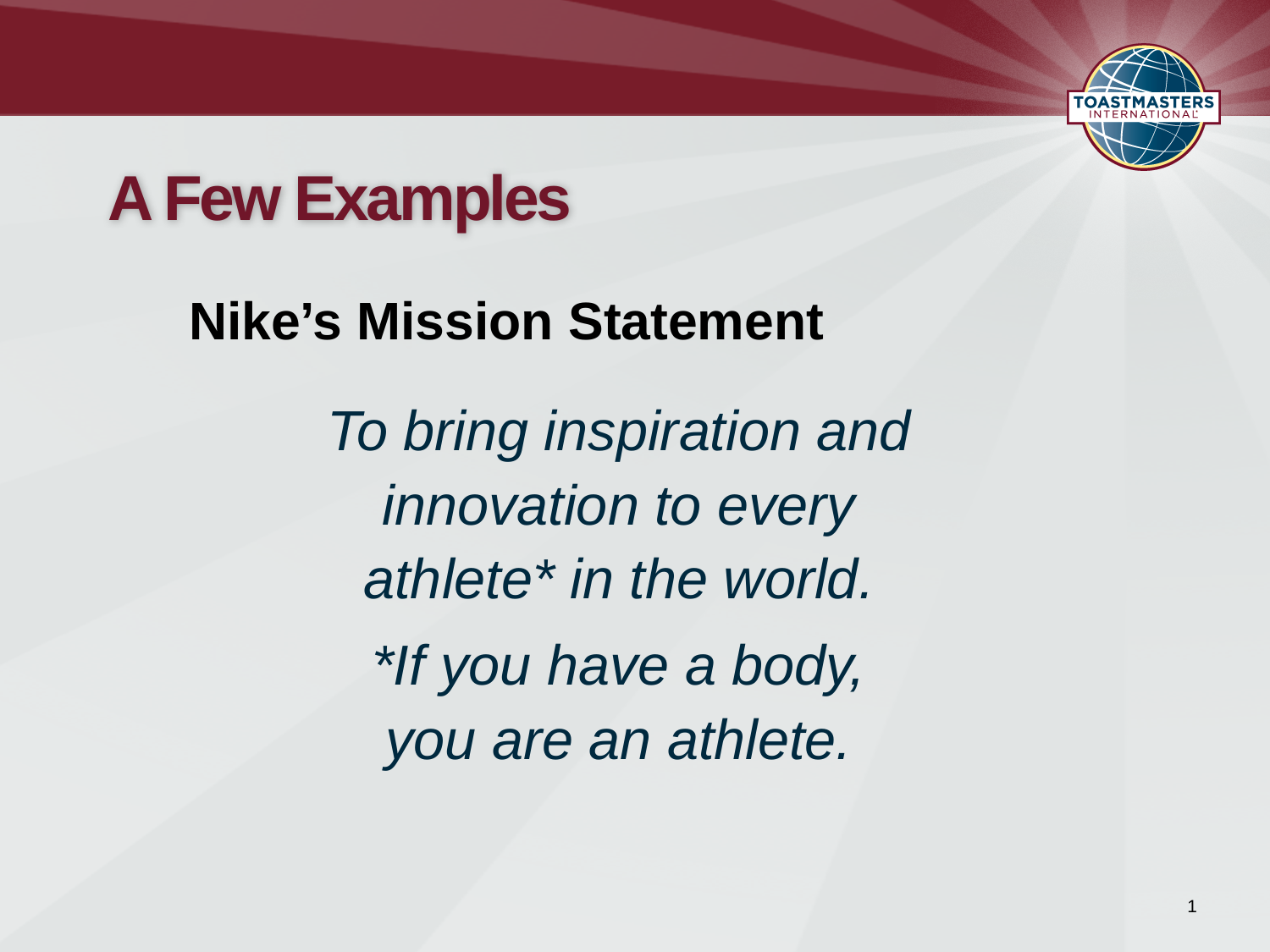

# A Few Examples
Nike’s Mission Statement
To bring inspiration and innovation to every
athlete* in the world.
*If you have a body,
you are an athlete.

1